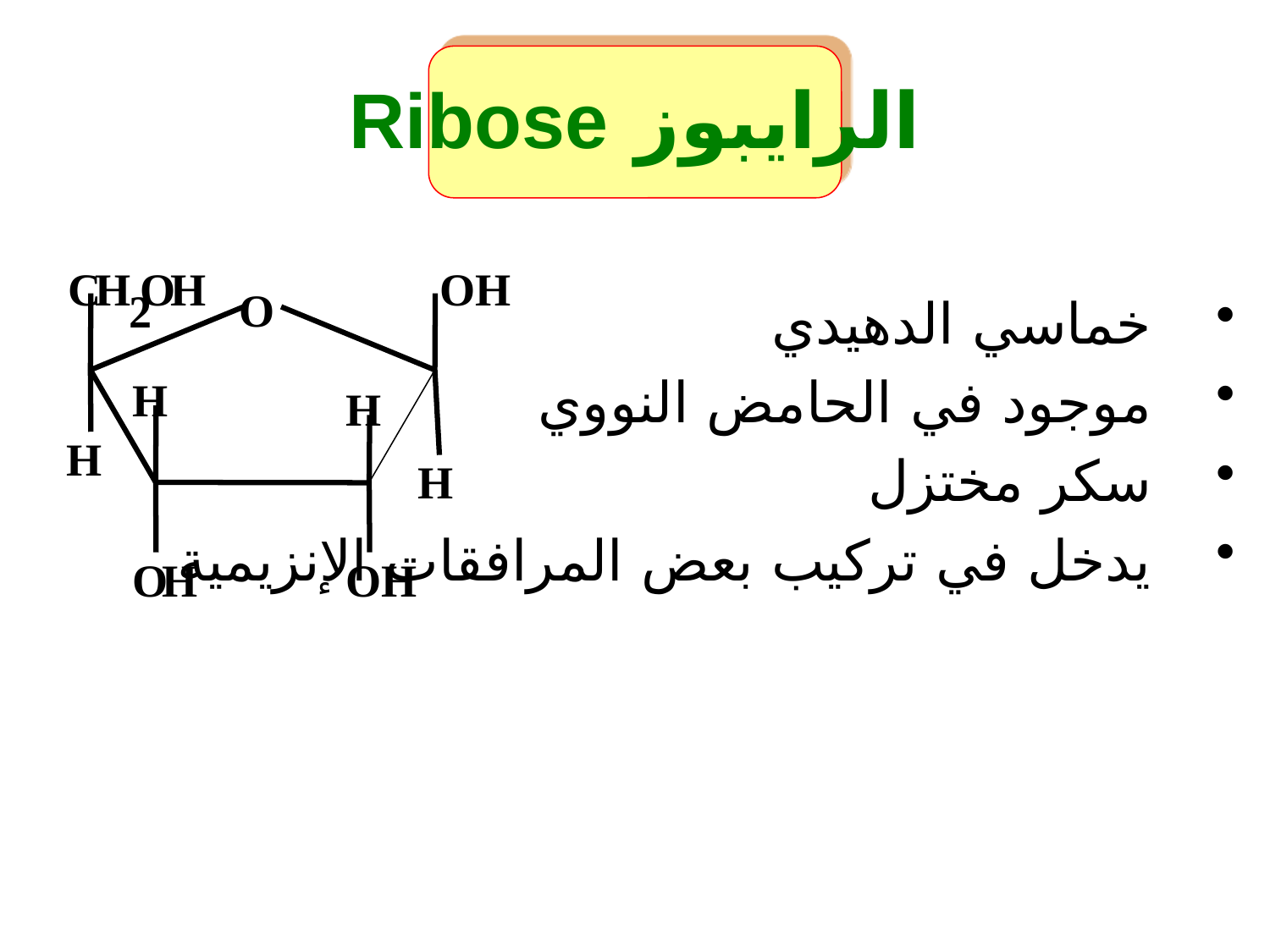

# الرايبوز Ribose

C
H
O
H

OH

O
2

H
H

H
H

O
H
OH
خماسي الدهيدي
موجود في الحامض النووي
سكر مختزل
يدخل في تركيب بعض المرافقات الإنزيمية